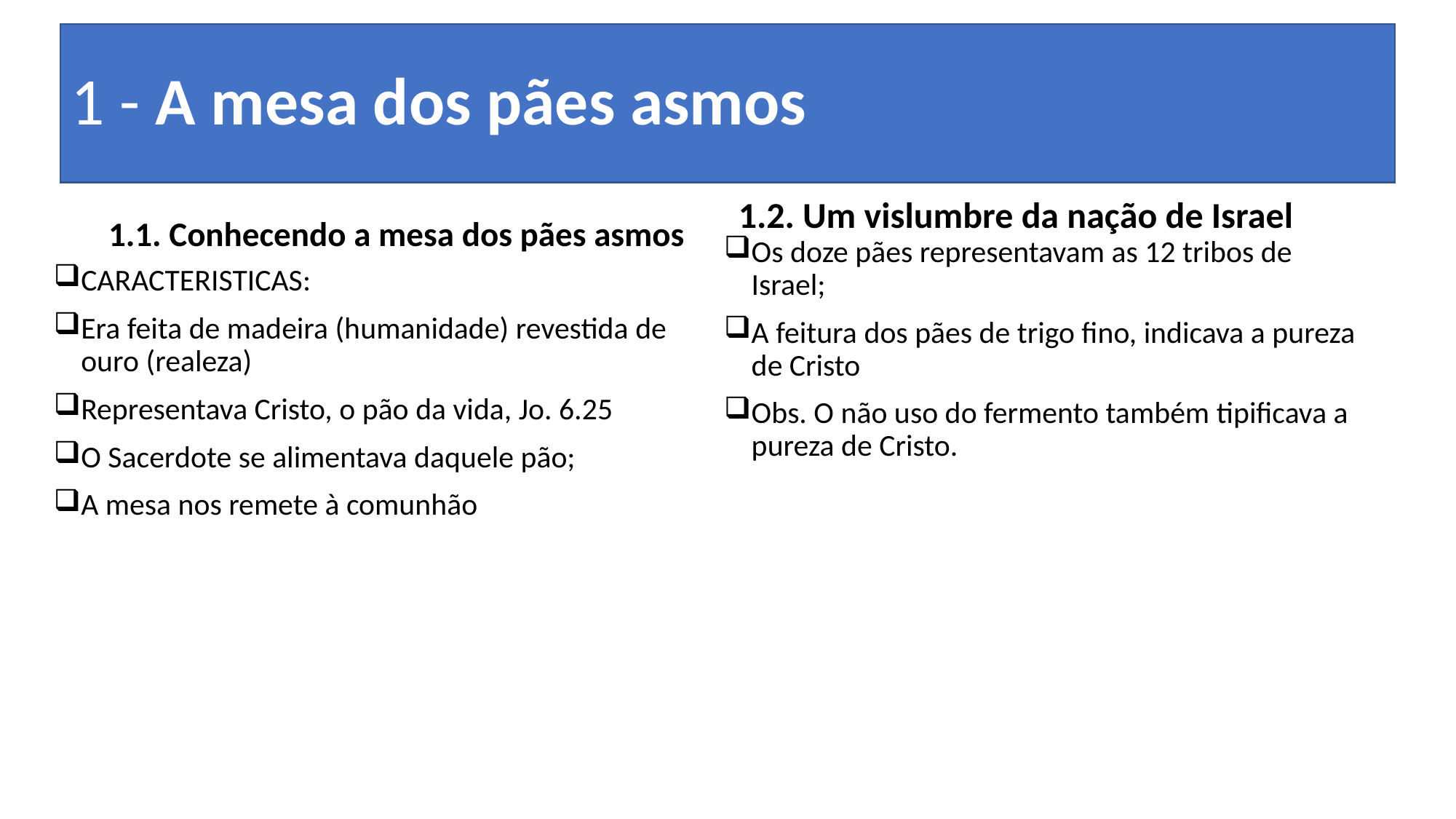

# 1 - A mesa dos pães asmos
1.2. Um vislumbre da nação de Israel
1.1. Conhecendo a mesa dos pães asmos
Os doze pães representavam as 12 tribos de Israel;
A feitura dos pães de trigo fino, indicava a pureza de Cristo
Obs. O não uso do fermento também tipificava a pureza de Cristo.
CARACTERISTICAS:
Era feita de madeira (humanidade) revestida de ouro (realeza)
Representava Cristo, o pão da vida, Jo. 6.25
O Sacerdote se alimentava daquele pão;
A mesa nos remete à comunhão